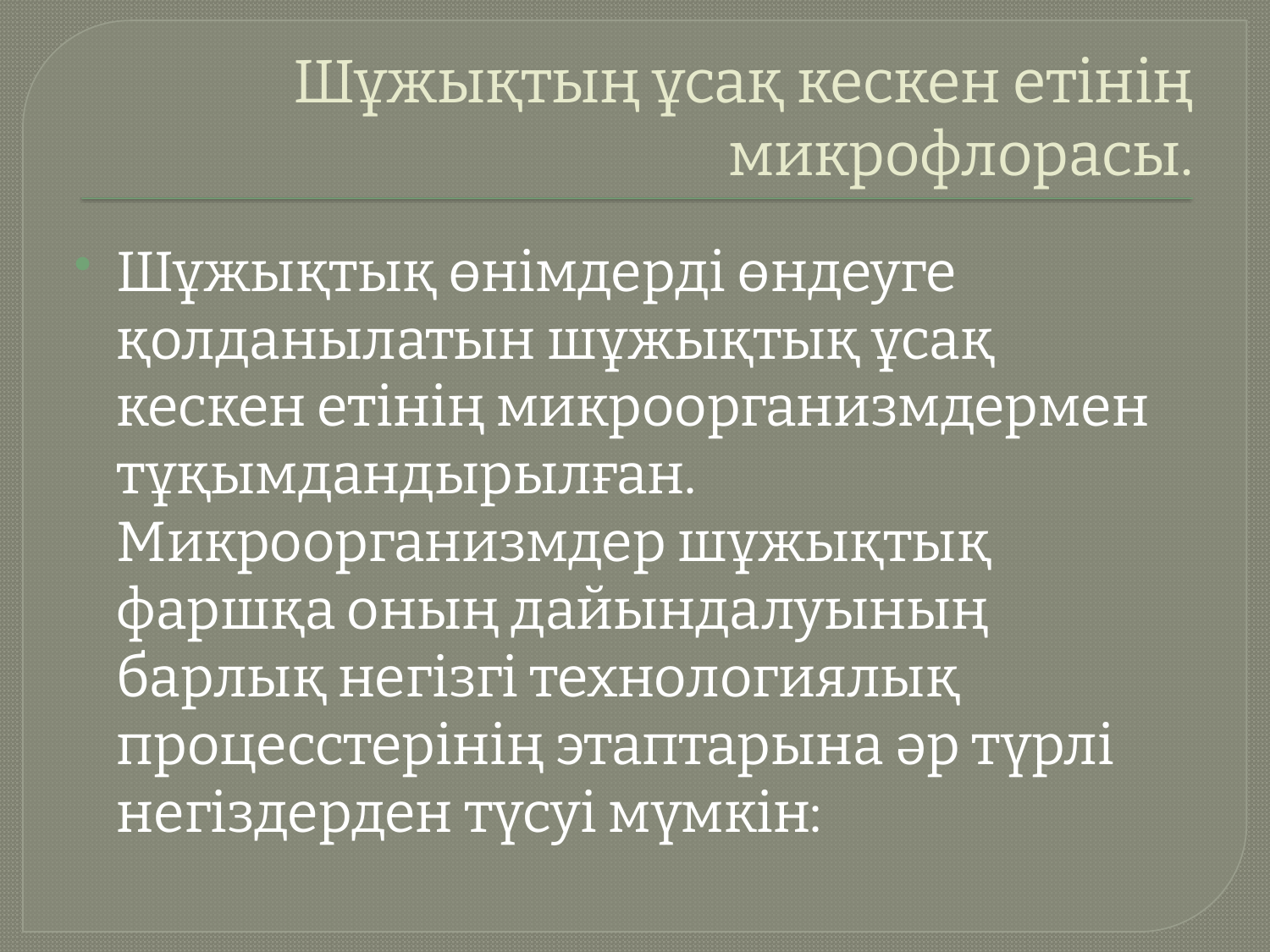

# Шұжықтың ұсақ кескен етінің микрофлорасы.
Шұжықтық өнімдерді өндеуге қолданылатын шұжықтық ұсақ кескен етінің микроорганизмдермен тұқымдандырылған. Микроорганизмдер шұжықтық фаршқа оның дайындалуының барлық негізгі технологиялық процесстерінің этаптарына әр түрлі негіздерден түсуі мүмкін: